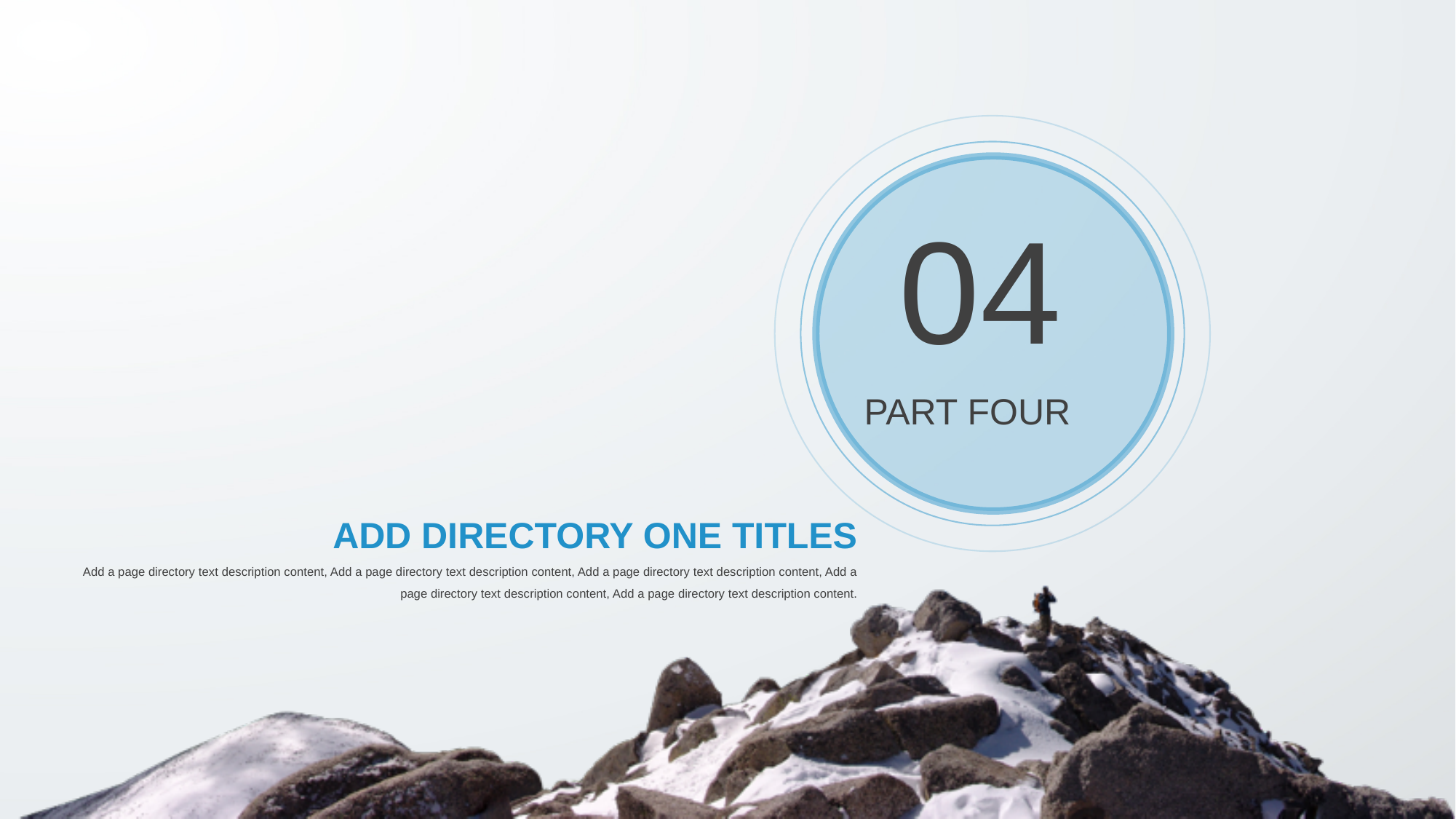

04
PART FOUR
ADD DIRECTORY ONE TITLES
Add a page directory text description content, Add a page directory text description content, Add a page directory text description content, Add a page directory text description content, Add a page directory text description content.